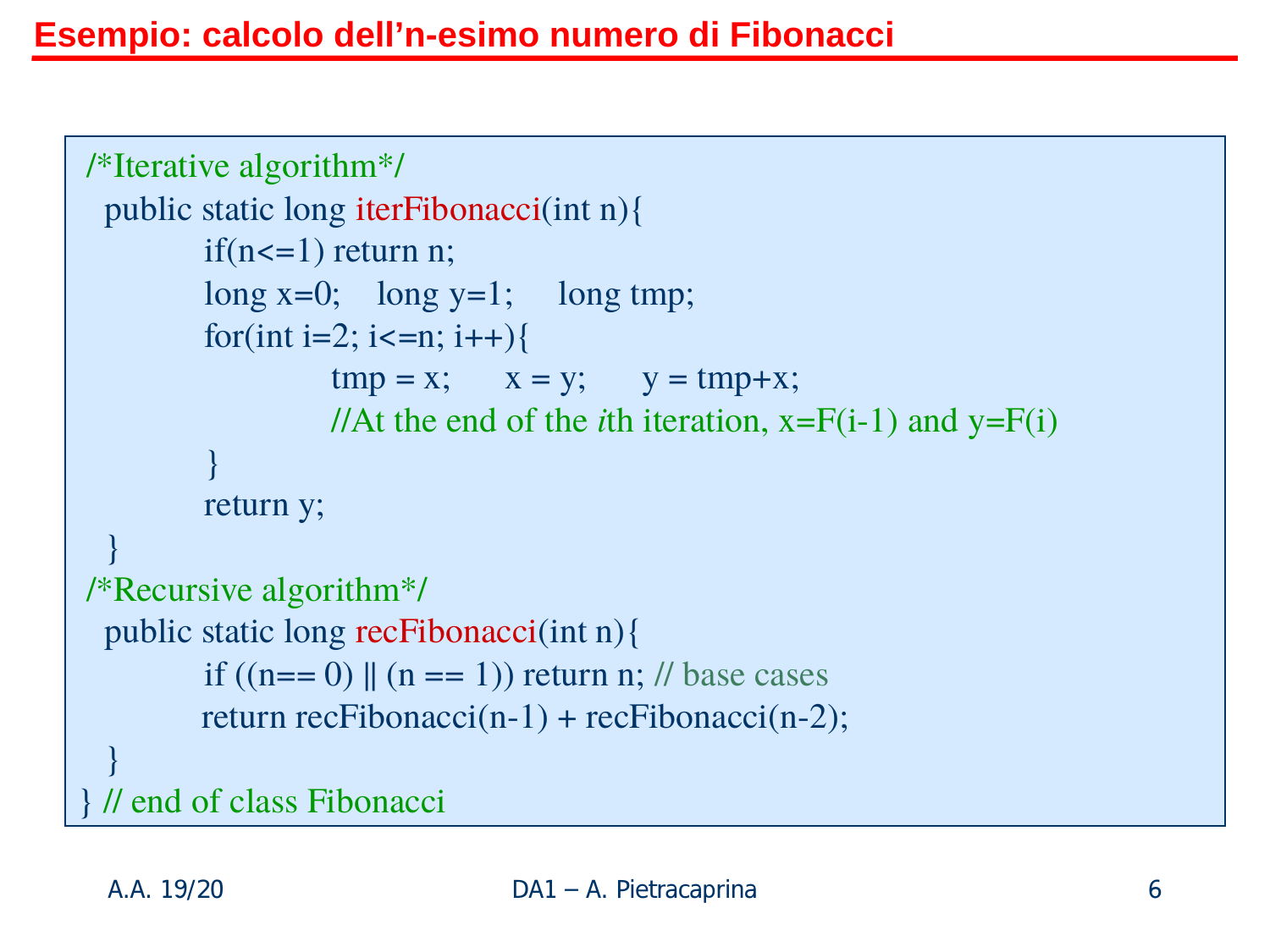

Esempio: calcolo dell’n-esimo numero di Fibonacci

 /*Iterative algorithm*/
   public static long iterFibonacci(int n){
    	if(n<=1) return n;
    	long x=0;    long y=1;     long tmp;
    	for(int i=2; i<=n; i++){
    		tmp = x;      x = y;     y = tmp+x;
		//At the end of the ith iteration, x=F(i-1) and y=F(i)
    	}
    	return y;
   }
 /*Recursive algorithm*/
   public static long recFibonacci(int n){
    	if ((n== 0) || (n == 1)) return n; // base cases
              return recFibonacci(n-1) + recFibonacci(n-2);
   }
} // end of class Fibonacci
A.A. 19/20
DA1 – A. Pietracaprina
6